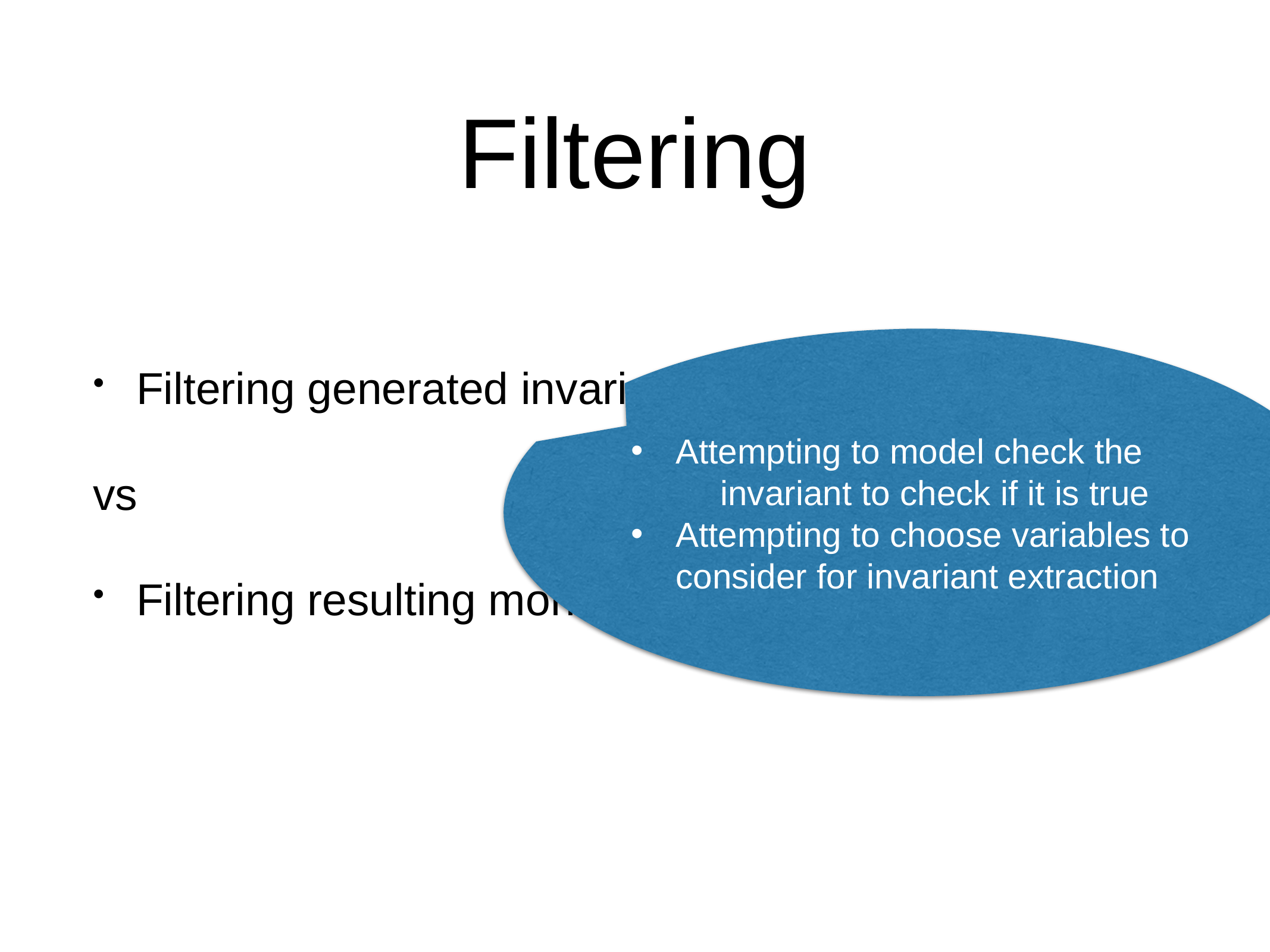

# Filtering

Filtering generated invariants
vs
Filtering resulting monitor alerts

Attempting to model check the
	invariant to check if it is true
Attempting to choose variables to consider for invariant extraction